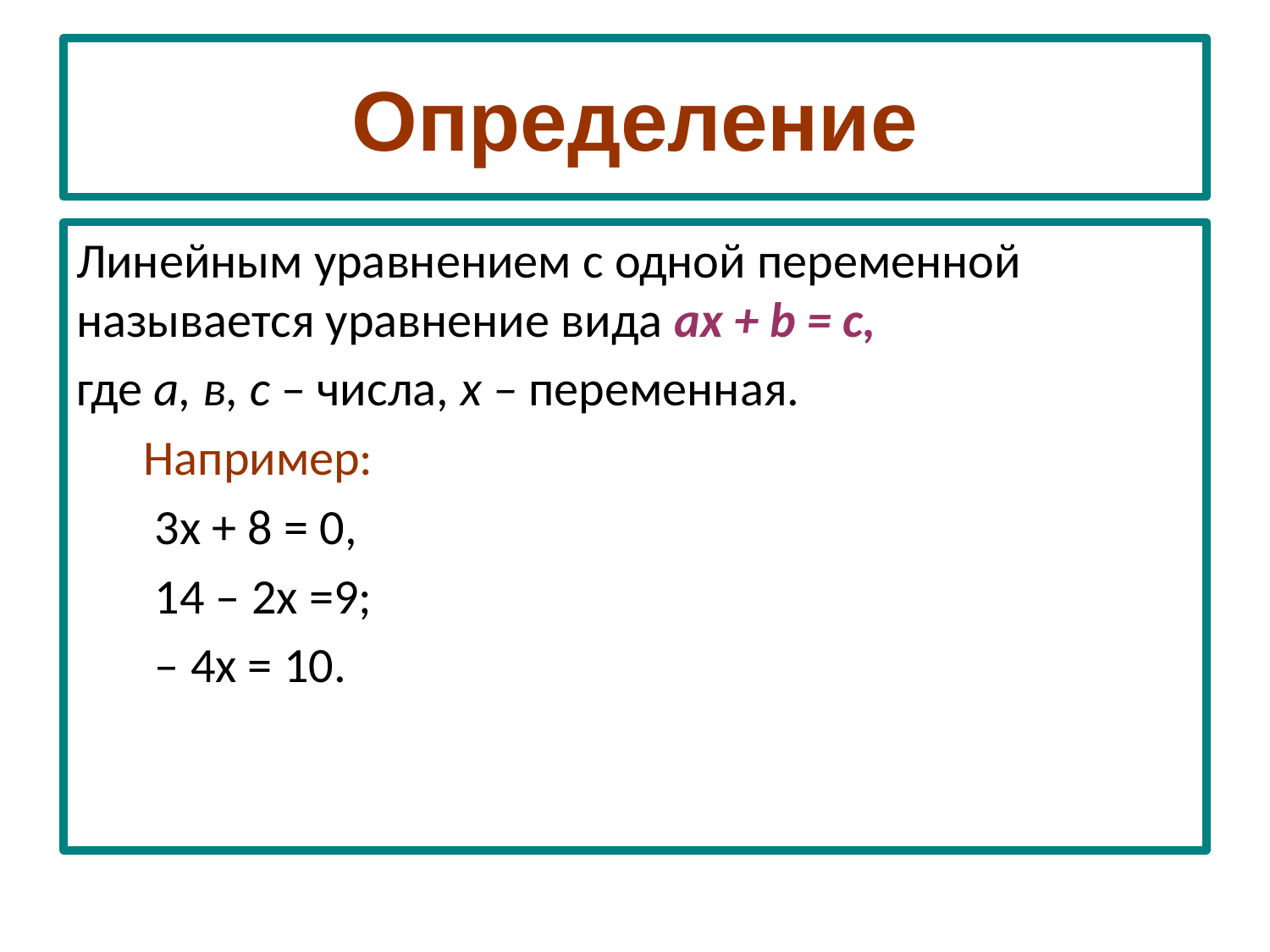

# Определение
Линейным уравнением с одной переменной называется уравнение вида aх + b = с,
где а, в, с – числа, х – переменная.
      Например:
       3х + 8 = 0,
       14 – 2х =9;
       – 4х = 10.